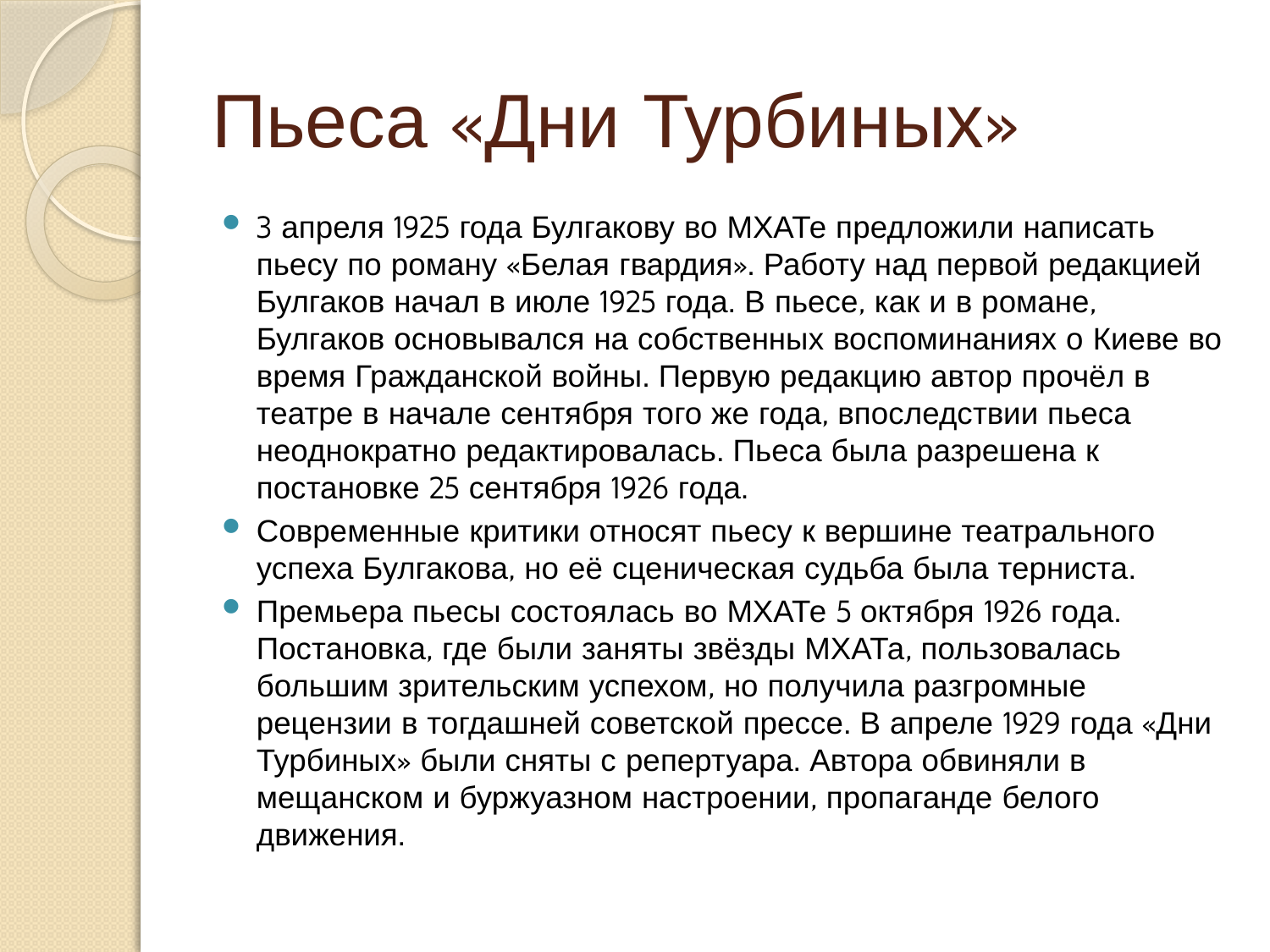

# Пьеса «Дни Турбиных»
3 апреля 1925 года Булгакову во МХАТе предложили написать пьесу по роману «Белая гвардия». Работу над первой редакцией Булгаков начал в июле 1925 года. В пьесе, как и в романе, Булгаков основывался на собственных воспоминаниях о Киеве во время Гражданской войны. Первую редакцию автор прочёл в театре в начале сентября того же года, впоследствии пьеса неоднократно редактировалась. Пьеса была разрешена к постановке 25 сентября 1926 года.
Современные критики относят пьесу к вершине театрального успеха Булгакова, но её сценическая судьба была терниста.
Премьера пьесы состоялась во МХАТе 5 октября 1926 года. Постановка, где были заняты звёзды МХАТа, пользовалась большим зрительским успехом, но получила разгромные рецензии в тогдашней советской прессе. В апреле 1929 года «Дни Турбиных» были сняты с репертуара. Автора обвиняли в мещанском и буржуазном настроении, пропаганде белого движения.